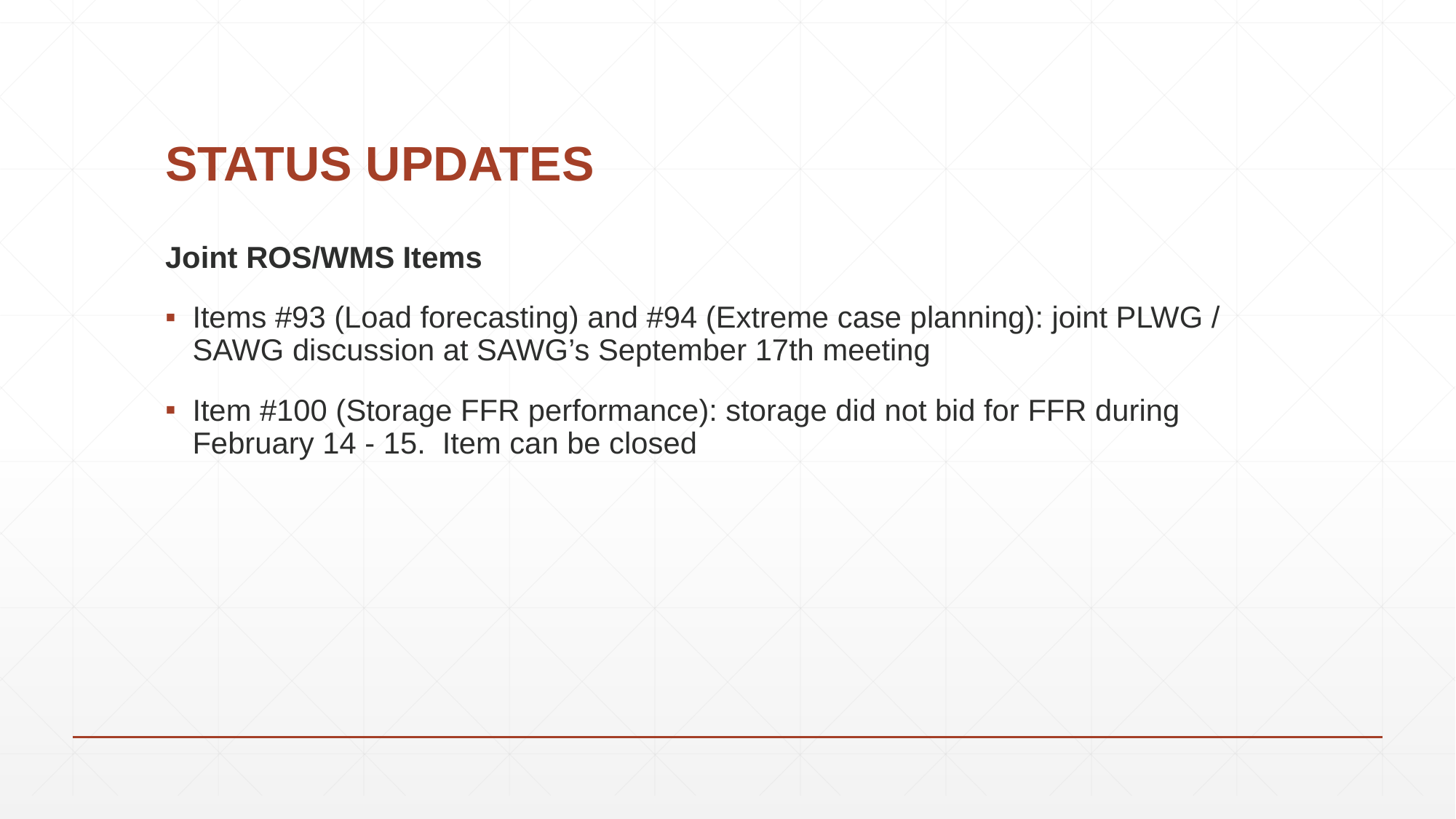

# STATUS UPDATES
Joint ROS/WMS Items
Items #93 (Load forecasting) and #94 (Extreme case planning): joint PLWG / SAWG discussion at SAWG’s September 17th meeting
Item #100 (Storage FFR performance): storage did not bid for FFR during February 14 - 15.  Item can be closed